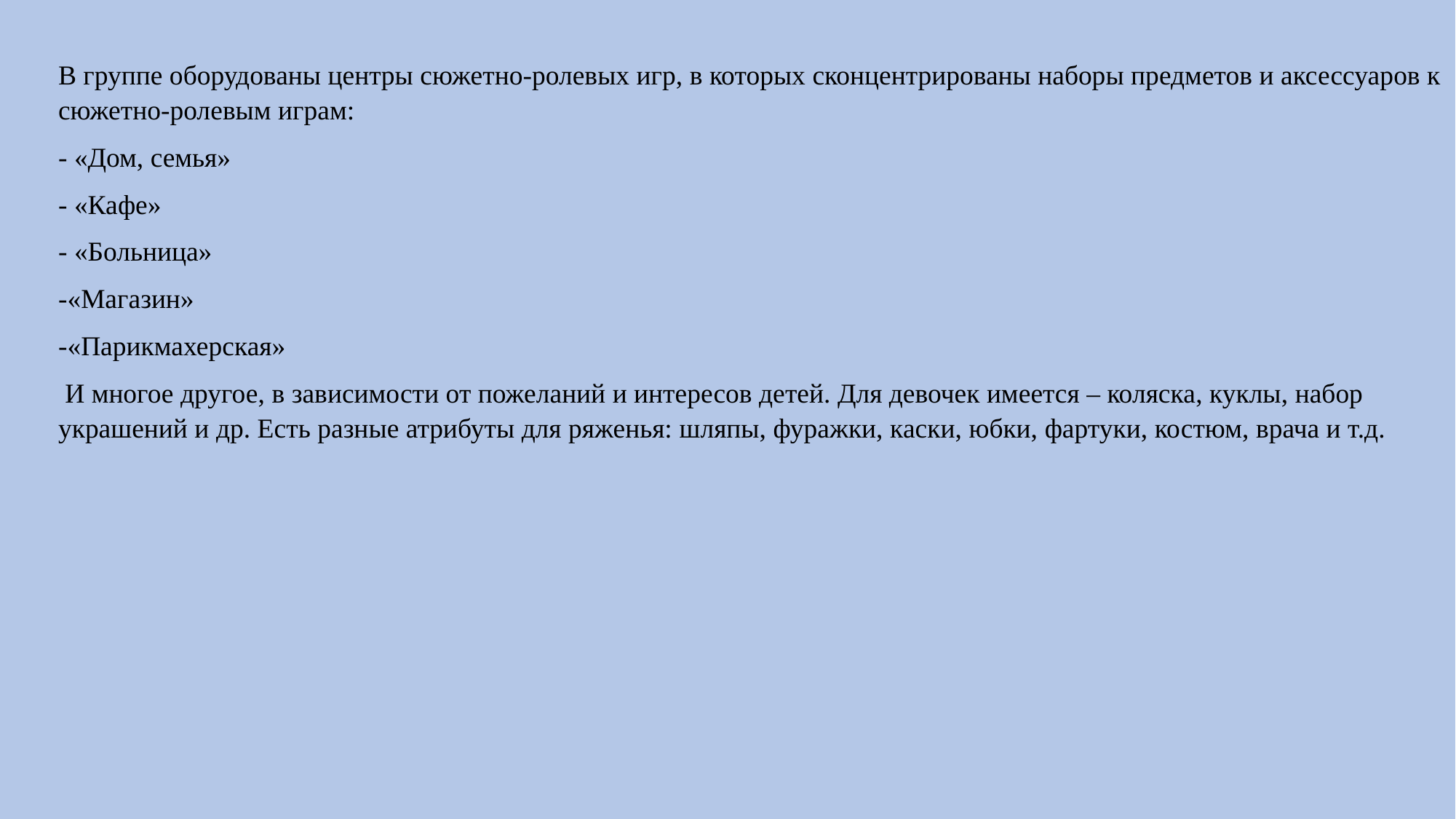

В группе оборудованы центры сюжетно-ролевых игр, в которых сконцентрированы наборы предметов и аксессуаров к сюжетно-ролевым играм:
- «Дом, семья»
- «Кафе»
- «Больница»
-«Магазин»
-«Парикмахерская»
 И многое другое, в зависимости от пожеланий и интересов детей. Для девочек имеется – коляска, куклы, набор украшений и др. Есть разные атрибуты для ряженья: шляпы, фуражки, каски, юбки, фартуки, костюм, врача и т.д.